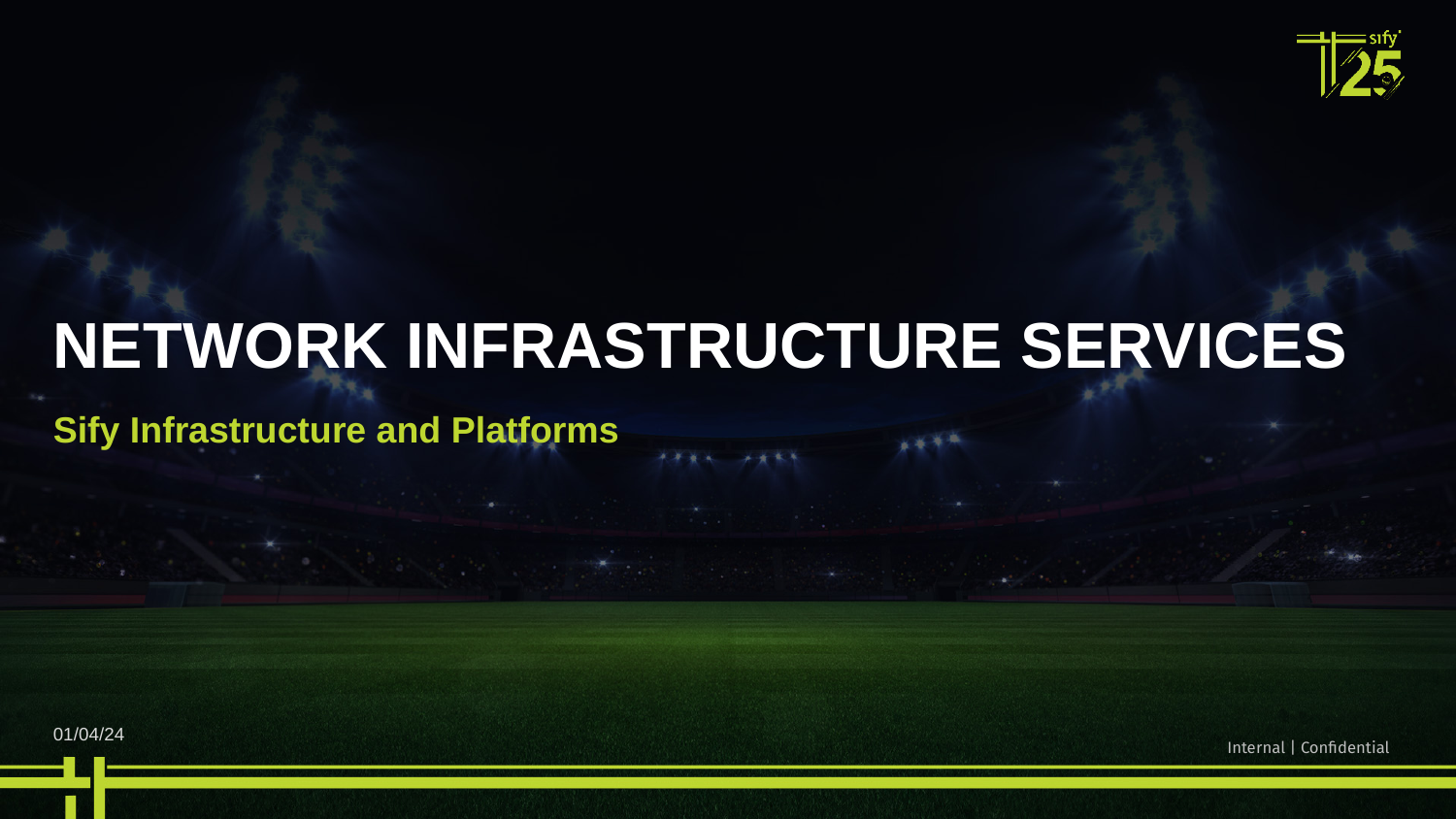

Network Infrastructure services
Sify Infrastructure and Platforms
01/04/24